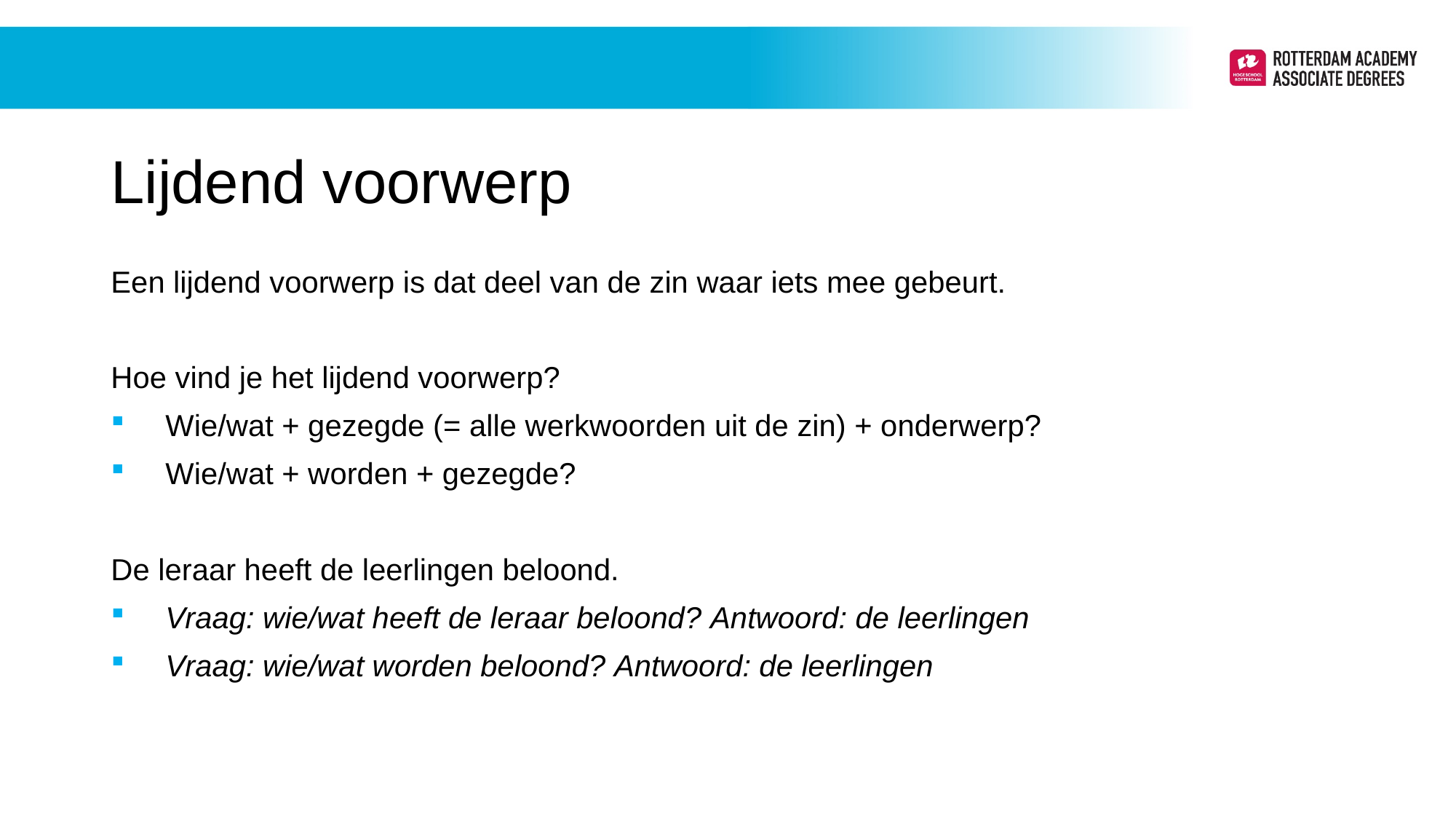

# Lijdend voorwerp
Een lijdend voorwerp is dat deel van de zin waar iets mee gebeurt.

Hoe vind je het lijdend voorwerp?
Wie/wat + gezegde (= alle werkwoorden uit de zin) + onderwerp?
Wie/wat + worden + gezegde?

De leraar heeft de leerlingen beloond.
Vraag: wie/wat heeft de leraar beloond? Antwoord: de leerlingen
Vraag: wie/wat worden beloond? Antwoord: de leerlingen